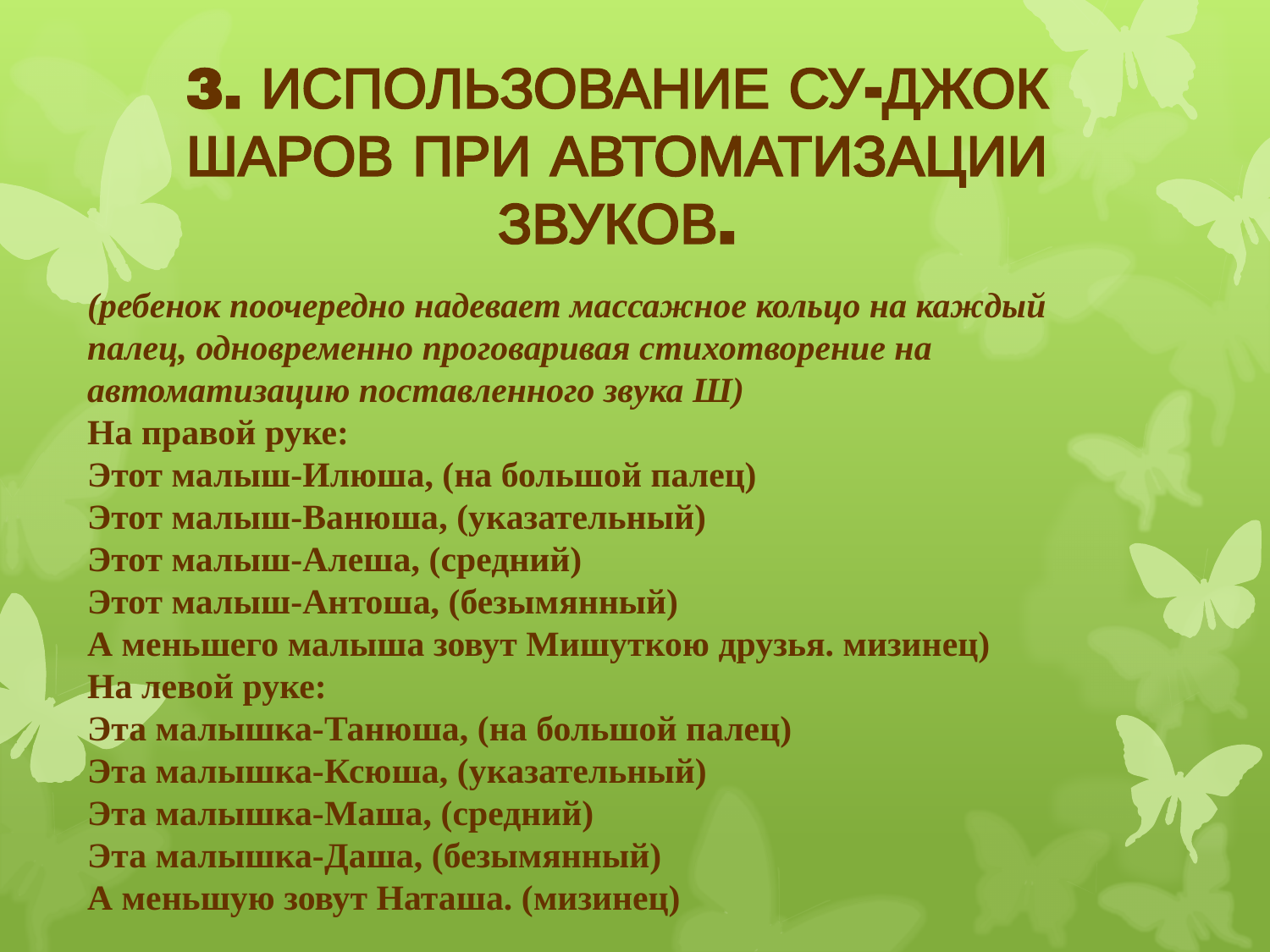

# 3. ИСПОЛЬЗОВАНИЕ СУ-ДЖОК ШАРОВ ПРИ АВТОМАТИЗАЦИИ ЗВУКОВ.
(ребенок поочередно надевает массажное кольцо на каждый палец, одновременно проговаривая стихотворение на автоматизацию поставленного звука Ш)
На правой руке:
Этот малыш-Илюша, (на большой палец)
Этот малыш-Ванюша, (указательный)
Этот малыш-Алеша, (средний)
Этот малыш-Антоша, (безымянный)
А меньшего малыша зовут Мишуткою друзья. мизинец)
На левой руке:
Эта малышка-Танюша, (на большой палец)
Эта малышка-Ксюша, (указательный)
Эта малышка-Маша, (средний)
Эта малышка-Даша, (безымянный)
А меньшую зовут Наташа. (мизинец)